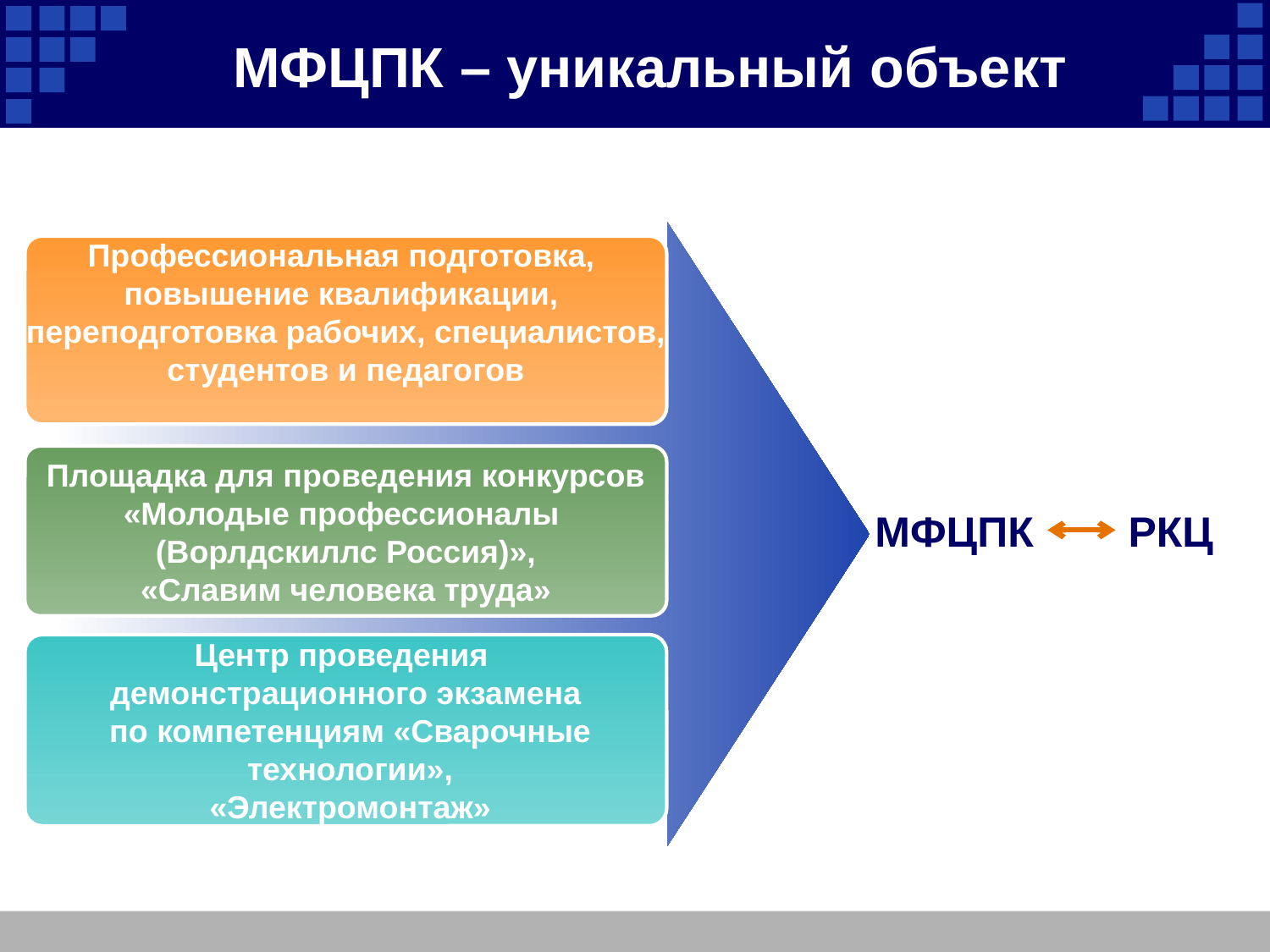

# МФЦПК – уникальный объект

Профессиональная подготовка,
повышение квалификации,
переподготовка рабочих, специалистов,
студентов и педагогов

МФЦПК        РКЦ
Площадка для проведения конкурсов
«Молодые профессионалы
(Ворлдскиллс Россия)»,
«Славим человека труда»
Центр проведения
демонстрационного экзамена
 по компетенциям «Сварочные
 технологии»,
 «Электромонтаж»